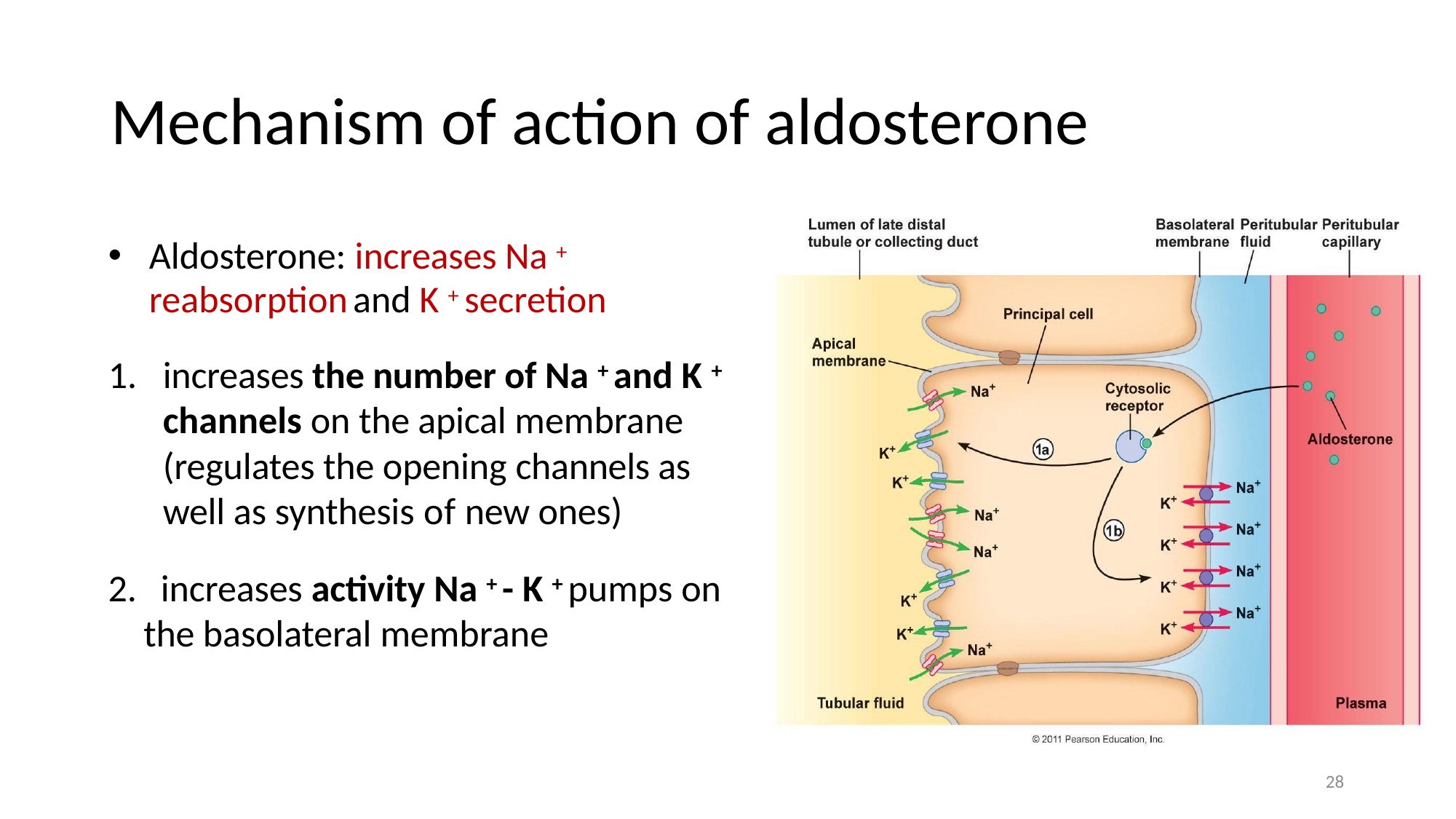

# Mechanism of action of aldosterone

Aldosterone: increases Na + reabsorption and K + secretion
increases the number of Na + and K + channels on the apical membrane (regulates the opening channels as well as synthesis of new ones)
  increases activity Na + - K + pumps on   the basolateral membrane

28